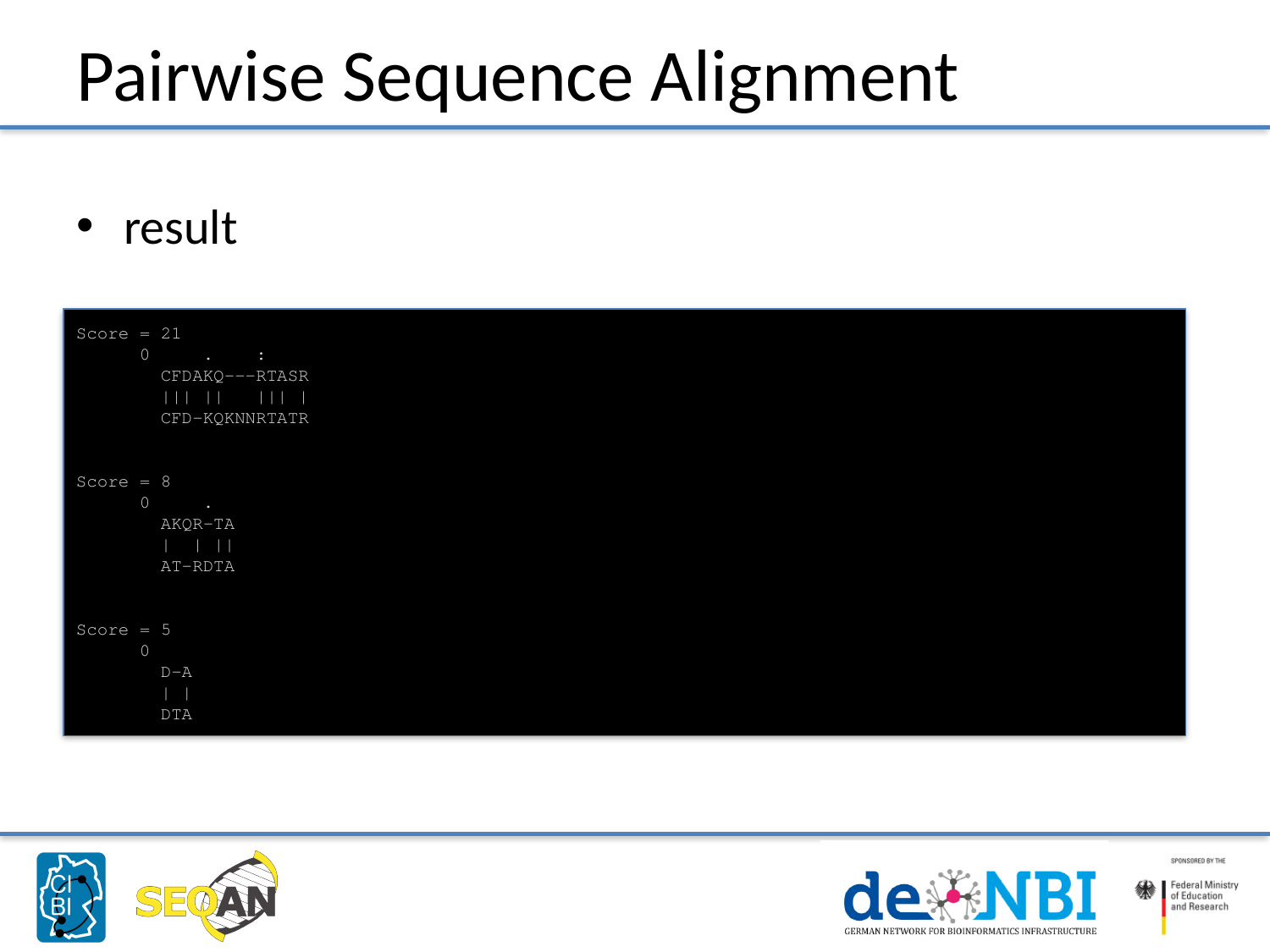

# Pairwise Sequence Alignment
result
Score = 21
      0     .    :
        CFDAKQ---RTASR
        ||| ||   ||| |
        CFD-KQKNNRTATR

Score = 8
      0     .
        AKQR-TA
        |  | ||
        AT-RDTA

Score = 5
      0
        D-A
        | |
        DTA